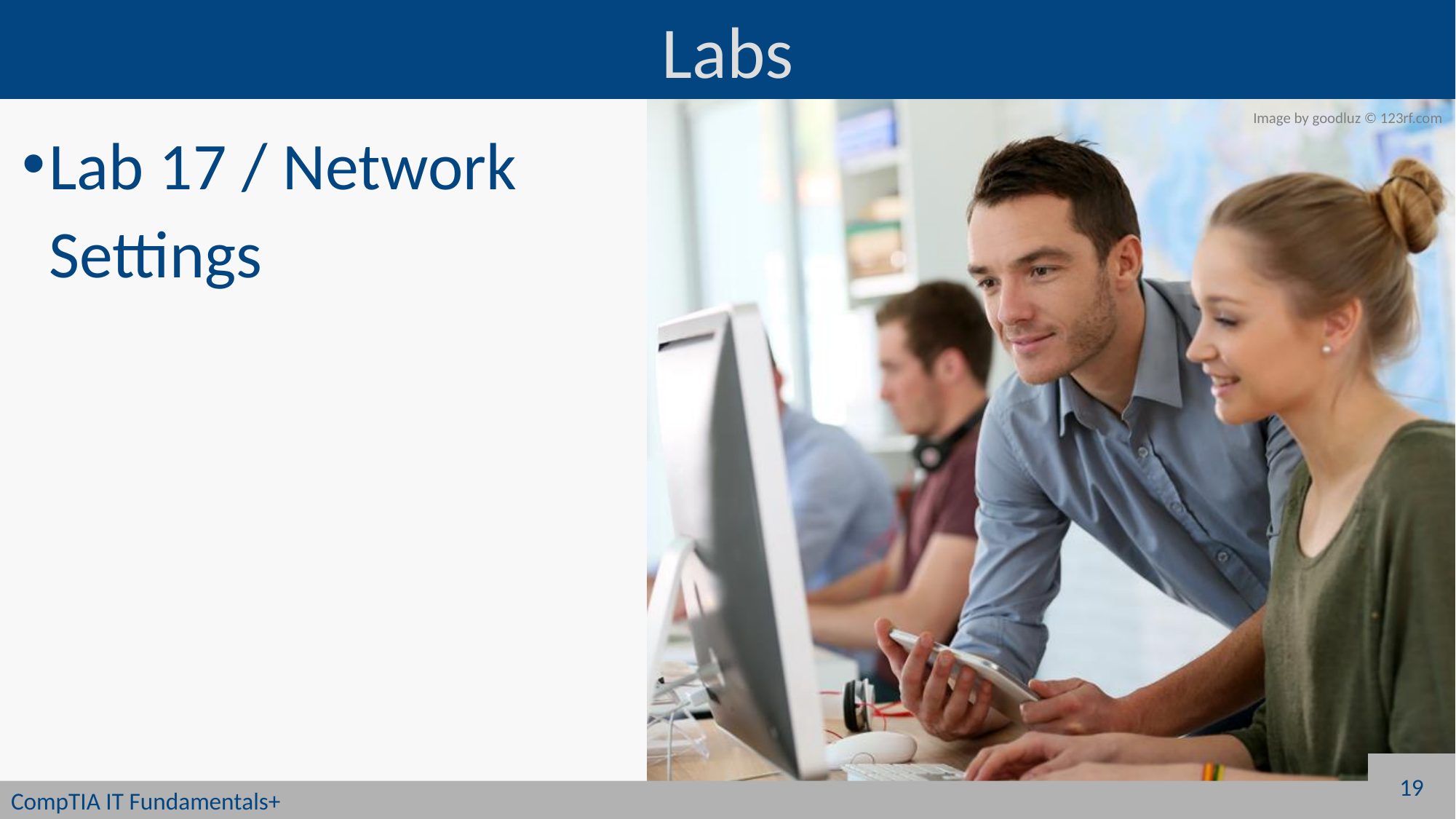

Lab 17 / Network Settings
19
CompTIA IT Fundamentals+